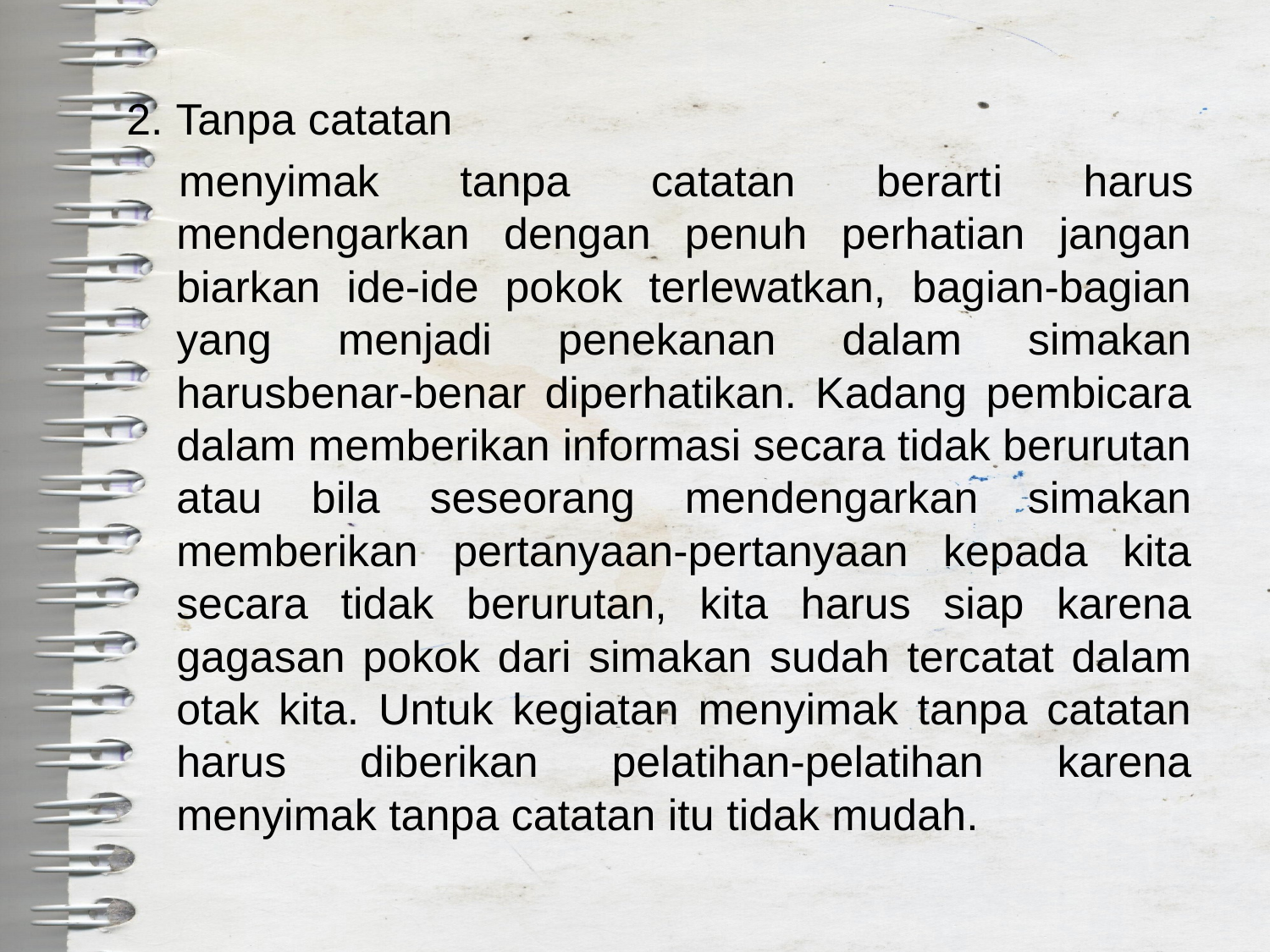

2. Tanpa catatan
menyimak tanpa catatan berarti harus mendengarkan dengan penuh perhatian jangan biarkan ide-ide pokok terlewatkan, bagian-bagian yang menjadi penekanan dalam simakan harusbenar-benar diperhatikan. Kadang pembicara dalam memberikan informasi secara tidak berurutan atau bila seseorang mendengarkan simakan memberikan pertanyaan-pertanyaan kepada kita secara tidak berurutan, kita harus siap karena gagasan pokok dari simakan sudah tercatat dalam otak kita. Untuk kegiatan menyimak tanpa catatan harus diberikan pelatihan-pelatihan karena menyimak tanpa catatan itu tidak mudah.